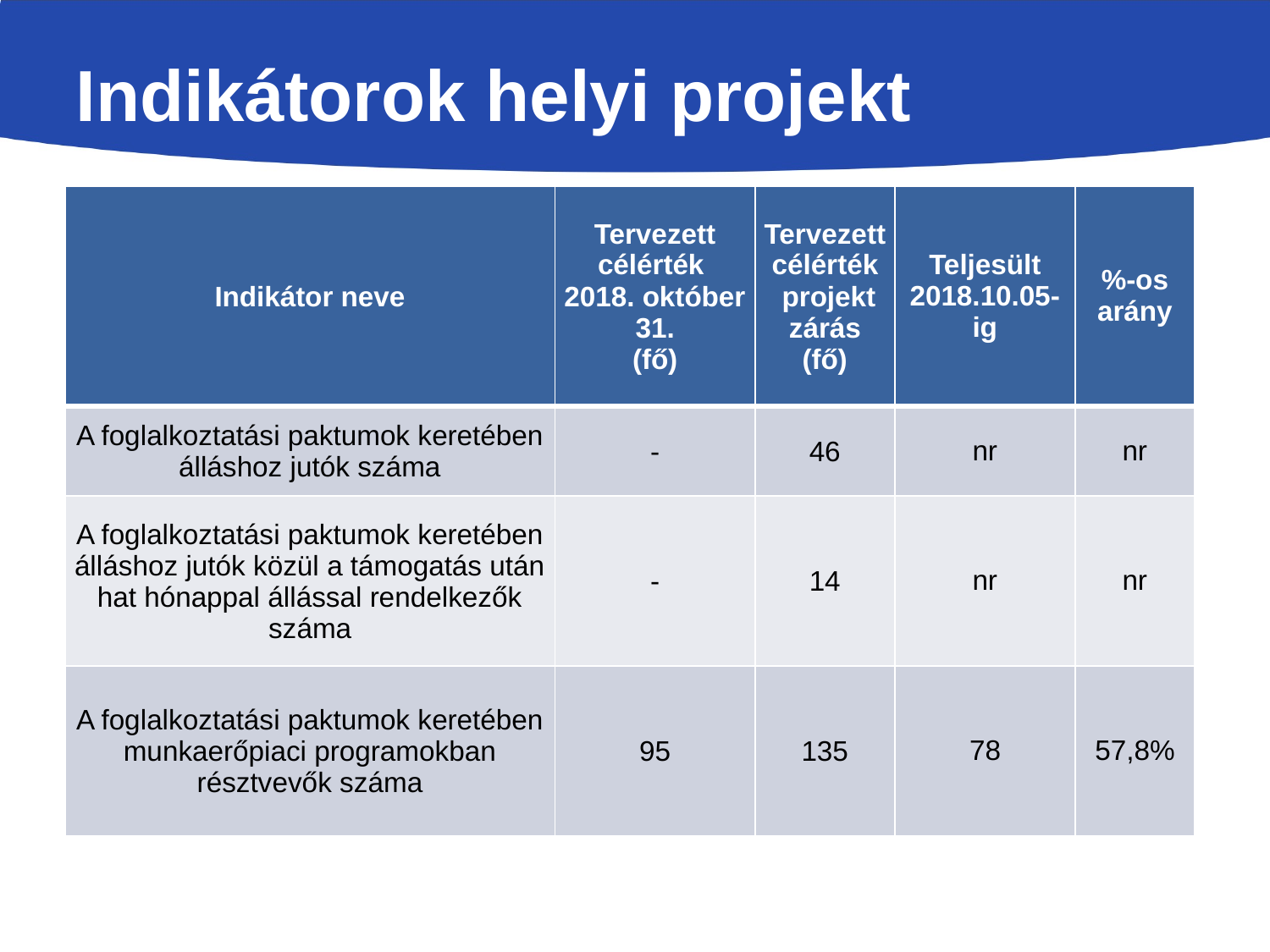

# Indikátorok helyi projekt
| Indikátor neve | Tervezett célérték 2018. október 31. (fő) | Tervezett célérték projekt zárás (fő) | Teljesült 2018.10.05-ig | %-os arány |
| --- | --- | --- | --- | --- |
| A foglalkoztatási paktumok keretében álláshoz jutók száma | - | 46 | nr | nr |
| A foglalkoztatási paktumok keretében álláshoz jutók közül a támogatás után hat hónappal állással rendelkezők száma | - | 14 | nr | nr |
| A foglalkoztatási paktumok keretében munkaerőpiaci programokban résztvevők száma | 95 | 135 | 78 | 57,8% |